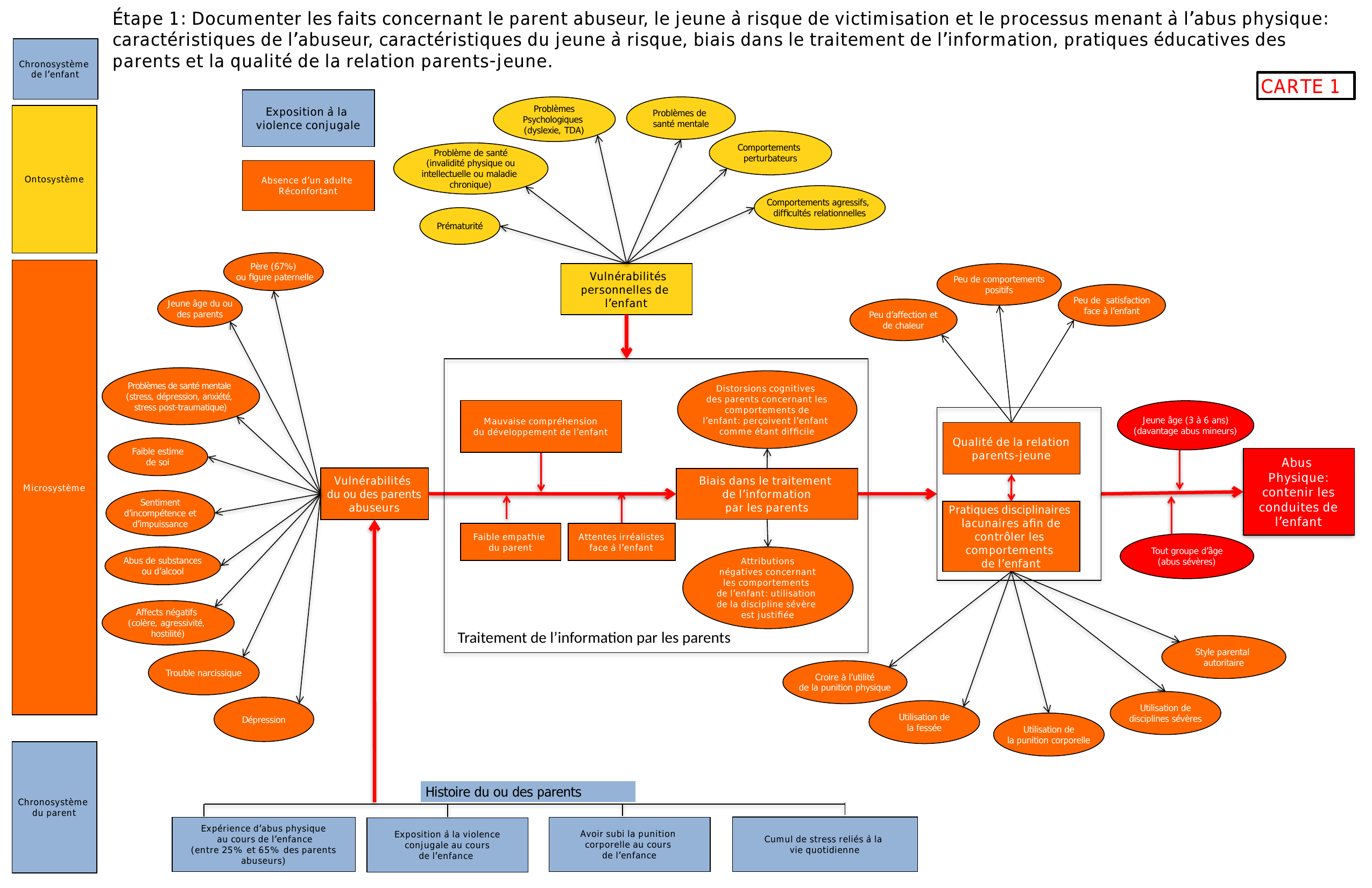

Étape 1: Documenter les faits concernant le parent abuseur, le jeune à risque de victimisation et le processus menant à l’abus physique: caractéristiques de l’abuseur, caractéristiques du jeune à risque, biais dans le traitement de l’information, pratiques éducatives des parents et la qualité de la relation parents-jeune.
Chronosystème
de l’enfant
CARTE 1
Exposition à la
violence conjugale
Problèmes
Psychologiques
(dyslexie, TDA)
Problèmes de
santé mentale
Ontosystème
Comportements
perturbateurs
Problème de santé
(invalidité physique ou
intellectuelle ou maladie
chronique)
Absence d’un adulte
Réconfortant
Comportements agressifs,
difficultés relationnelles
Prématurité
Père (67%)
 ou figure paternelle
Microsystème
 Vulnérabilités
personnelles de
l’enfant
Peu de comportements
positifs
Peu de  satisfaction
face à l’enfant
 Jeune âge du ou
des parents
Peu d’affection et
de chaleur

Problèmes de santé mentale
(stress, dépression, anxiété,
stress post-traumatique)
Distorsions cognitives
des parents concernant les
comportements de
l’enfant: perçoivent l’enfant
comme étant difficile
Mauvaise compréhension
du développement de l’enfant
Jeune âge (3 à 6 ans)
(davantage abus mineurs)

Qualité de la relation
parents-jeune
Faible estime
de soi
Abus
Physique: contenir les conduites de l’enfant
Vulnérabilités
du ou des parents
abuseurs
Biais dans le traitement
de l’information
par les parents
Sentiment
d’incompétence et
d’impuissance
Pratiques disciplinaires
lacunaires afin de
contrôler les
comportements
de l’enfant
Faible empathie
du parent
Attentes irréalistes
face à l’enfant
Tout groupe d’âge
(abus sévères)
Abus de substances
ou d’alcool
Attributions
négatives concernant
les comportements
de l’enfant: utilisation
de la discipline sévère
est justifiée
Affects négatifs
(colère, agressivité,
hostilité)
Traitement de l’information par les parents
Style parental
autoritaire
Trouble narcissique
Croire à l’utilité
de la punition physique
Utilisation de
disciplines sévères
Dépression
Utilisation de
la fessée
Utilisation de
la punition corporelle
Chronosystème
du parent
Histoire du ou des parents
Cumul de stress reliés à la
vie quotidienne
Expérience d’abus physique
 au cours de l’enfance
(entre 25% et 65% des parents
abuseurs)
Avoir subi la punition
corporelle au cours
de l’enfance
Exposition à la violence
conjugale au cours
de l’enfance